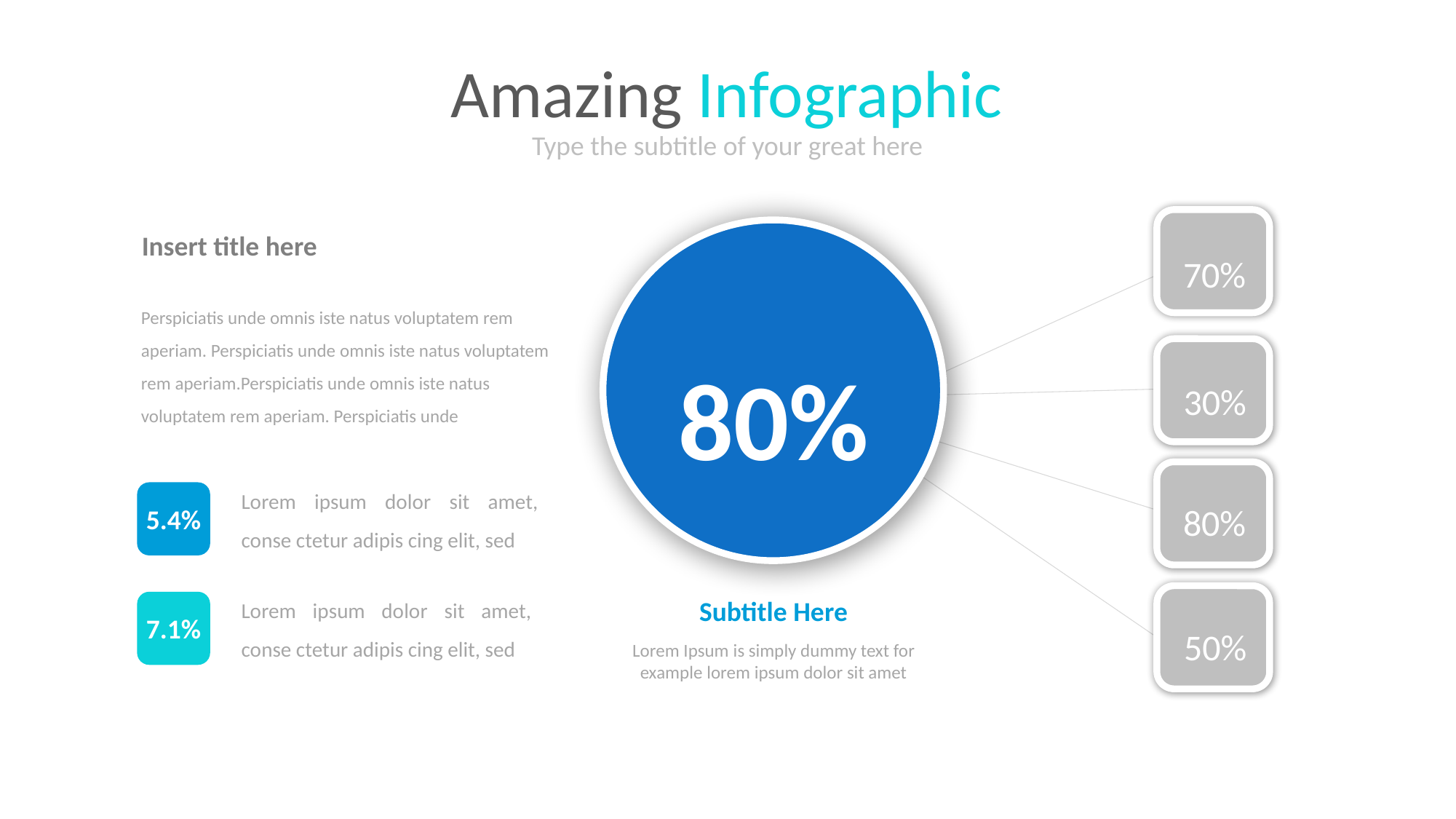

Amazing Infographic
Type the subtitle of your great here

Insert title here
70%
80%
Perspiciatis unde omnis iste natus voluptatem rem aperiam. Perspiciatis unde omnis iste natus voluptatem rem aperiam.Perspiciatis unde omnis iste natus voluptatem rem aperiam. Perspiciatis unde

30%

Lorem ipsum dolor sit amet, conse ctetur adipis cing elit, sed
80%

5.4%
Lorem ipsum dolor sit amet, conse ctetur adipis cing elit, sed

Subtitle Here

50%
7.1%
Lorem Ipsum is simply dummy text for example lorem ipsum dolor sit amet